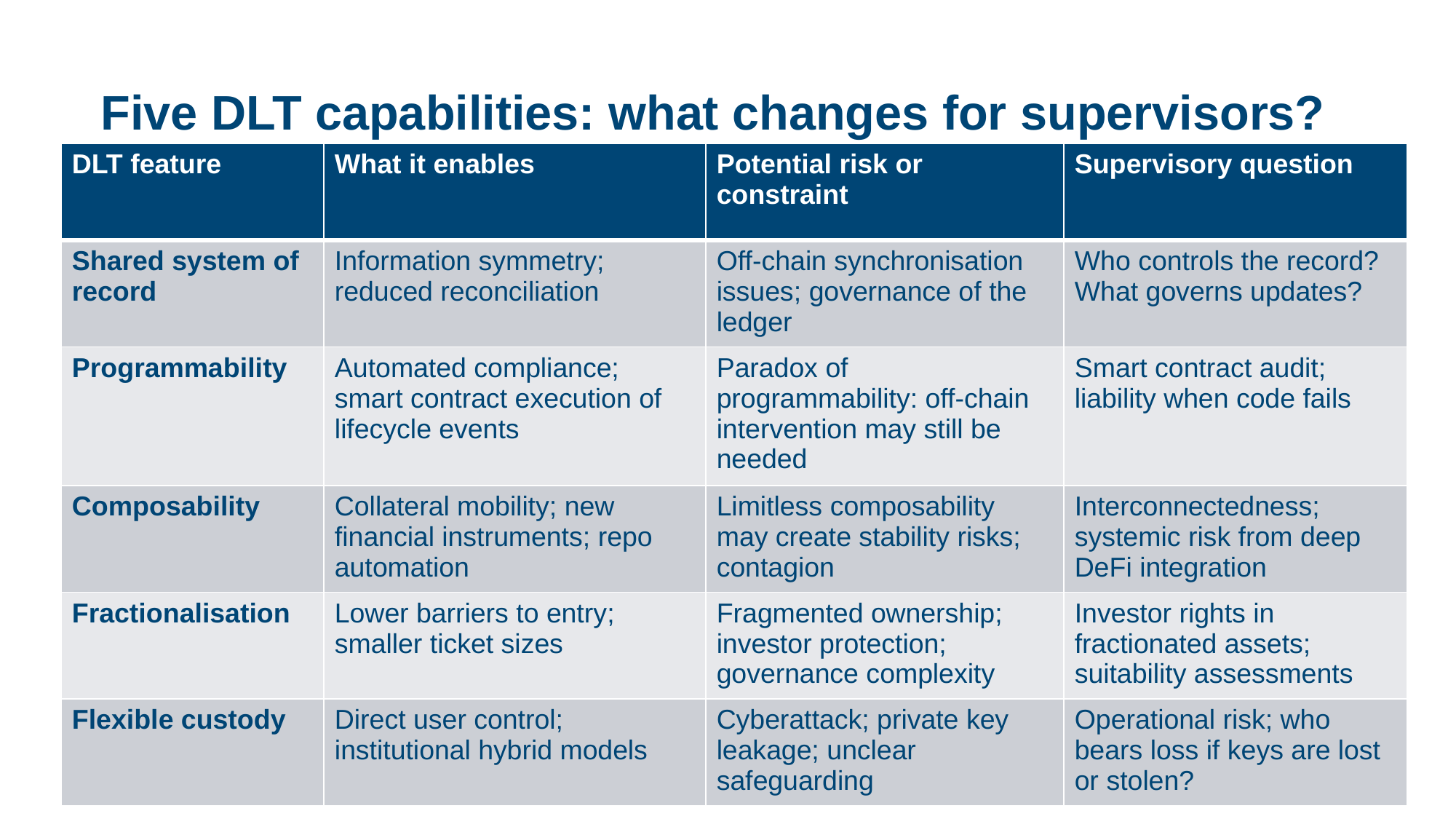

# Five DLT capabilities: what changes for supervisors?
| DLT feature | What it enables | Potential risk or constraint | Supervisory question |
| --- | --- | --- | --- |
| Shared system of record | Information symmetry; reduced reconciliation | Off-chain synchronisation issues; governance of the ledger | Who controls the record? What governs updates? |
| Programmability | Automated compliance; smart contract execution of lifecycle events | Paradox of programmability: off-chain intervention may still be needed | Smart contract audit; liability when code fails |
| Composability | Collateral mobility; new financial instruments; repo automation | Limitless composability may create stability risks; contagion | Interconnectedness; systemic risk from deep DeFi integration |
| Fractionalisation | Lower barriers to entry; smaller ticket sizes | Fragmented ownership; investor protection; governance complexity | Investor rights in fractionated assets; suitability assessments |
| Flexible custody | Direct user control; institutional hybrid models | Cyberattack; private key leakage; unclear safeguarding | Operational risk; who bears loss if keys are lost or stolen? |
13